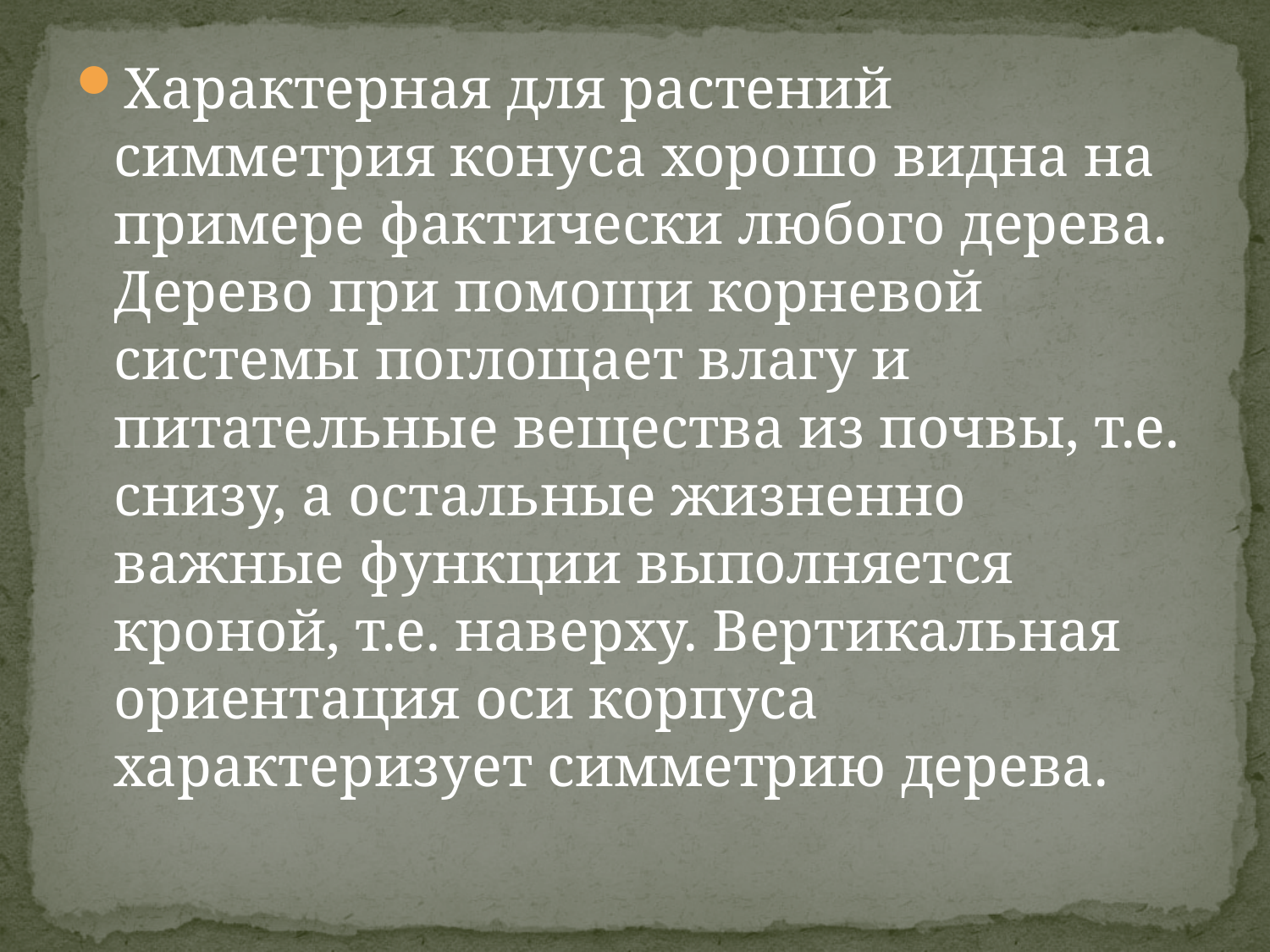

Характерная для растений симметрия конуса хорошо видна на примере фактически любого дерева. Дерево при помощи корневой системы поглощает влагу и питательные вещества из почвы, т.е. снизу, а остальные жизненно важные функции выполняется кроной, т.е. наверху. Вертикальная ориентация оси корпуса характеризует симметрию дерева.